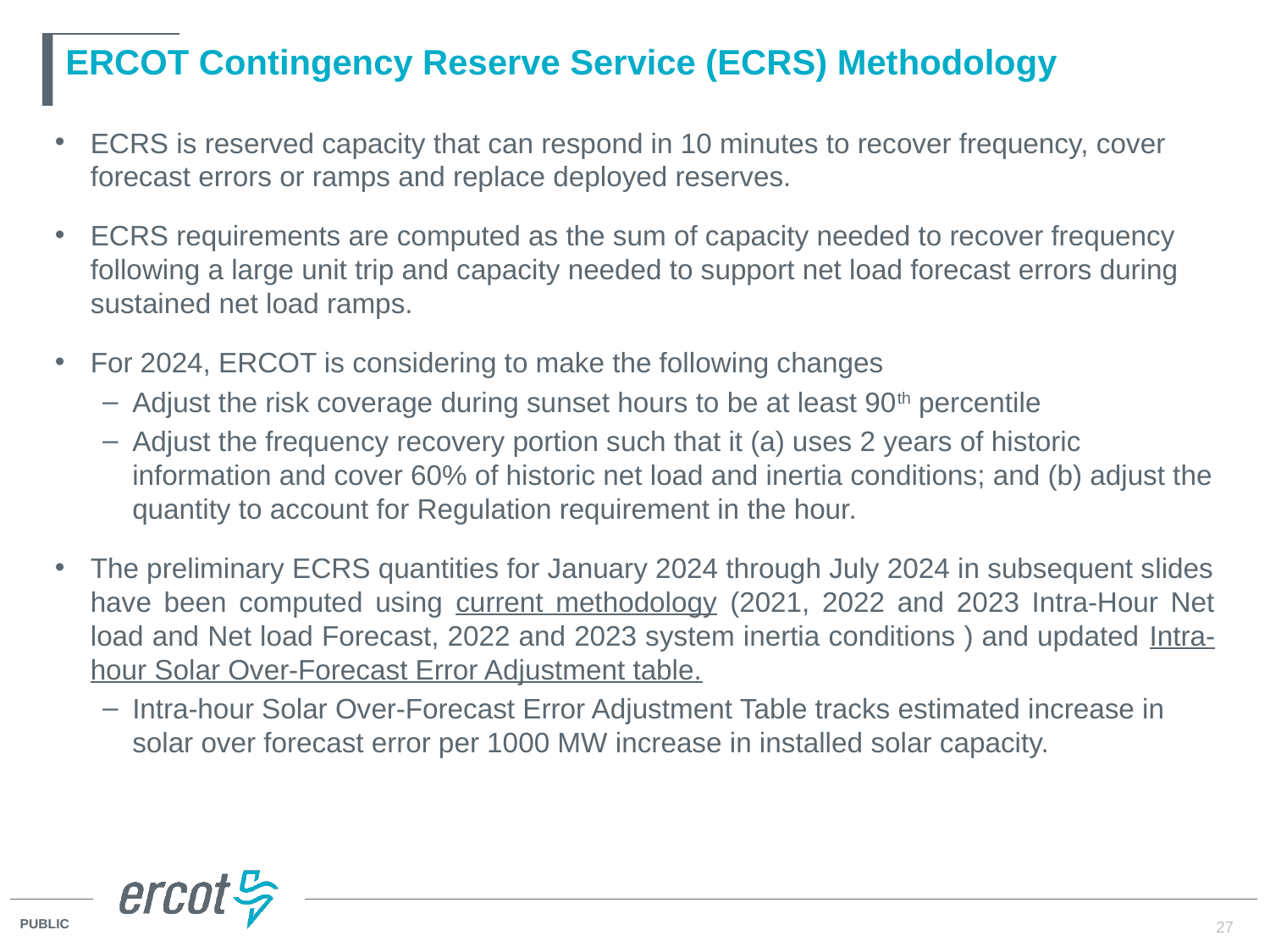

# ERCOT Contingency Reserve Service (ECRS) Methodology
ECRS is reserved capacity that can respond in 10 minutes to recover frequency, cover forecast errors or ramps and replace deployed reserves.

ECRS requirements are computed as the sum of capacity needed to recover frequency following a large unit trip and capacity needed to support net load forecast errors during sustained net load ramps.

For 2024, ERCOT is considering to make the following changes
Adjust the risk coverage during sunset hours to be at least 90th percentile
Adjust the frequency recovery portion such that it (a) uses 2 years of historic information and cover 60% of historic net load and inertia conditions; and (b) adjust the quantity to account for Regulation requirement in the hour.

The preliminary ECRS quantities for January 2024 through July 2024 in subsequent slides have been computed using current methodology (2021, 2022 and 2023 Intra-Hour Net load and Net load Forecast, 2022 and 2023 system inertia conditions ) and updated Intra-hour Solar Over-Forecast Error Adjustment table.
Intra-hour Solar Over-Forecast Error Adjustment Table tracks estimated increase in solar over forecast error per 1000 MW increase in installed solar capacity.
27